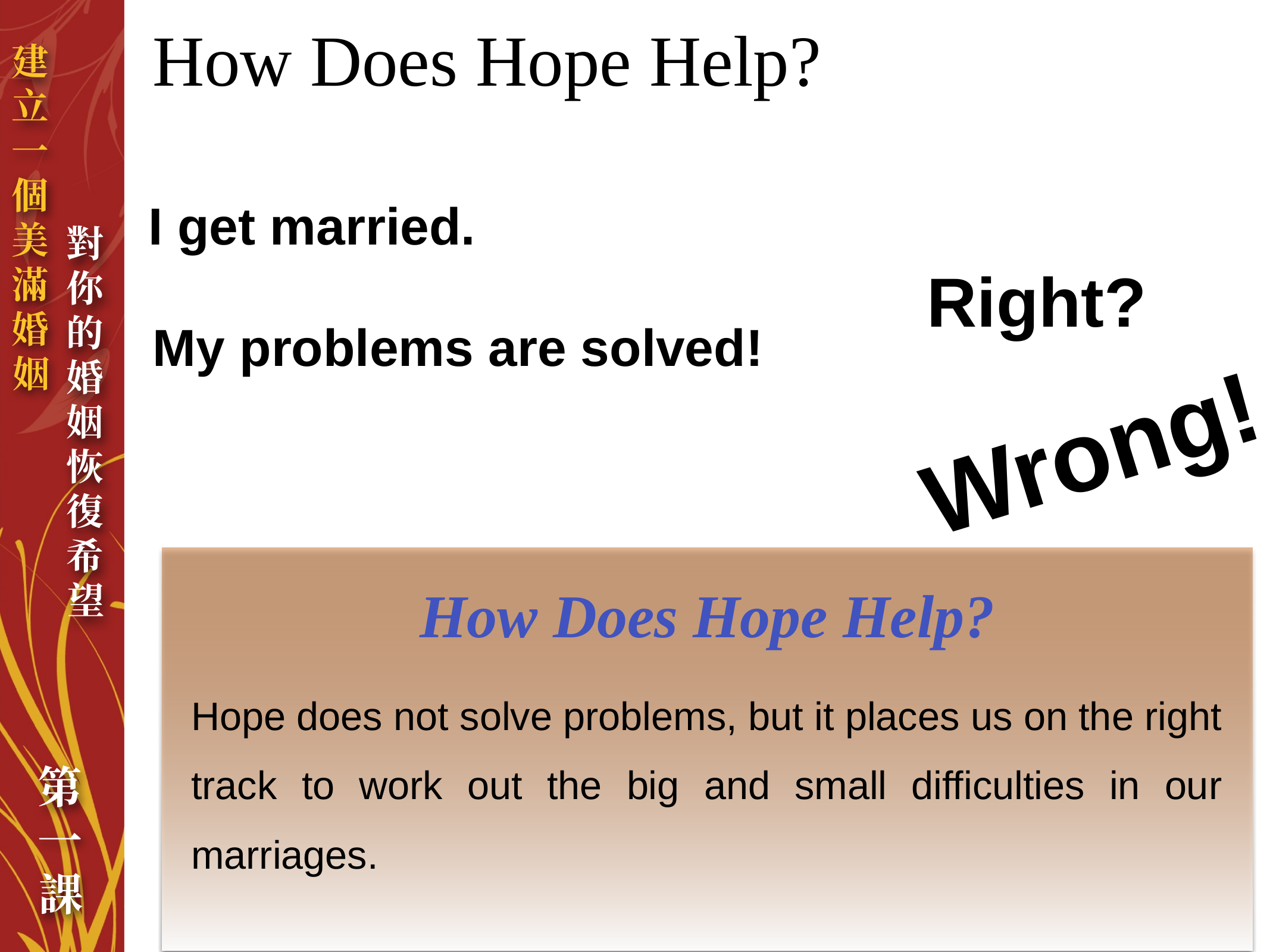

How Does Hope Help?
I get married.
Right?
My problems are solved!
Wrong!

Hope does not solve problems, but it places us on the right track to work out the big and small difficulties in our marriages.
How Does Hope Help?